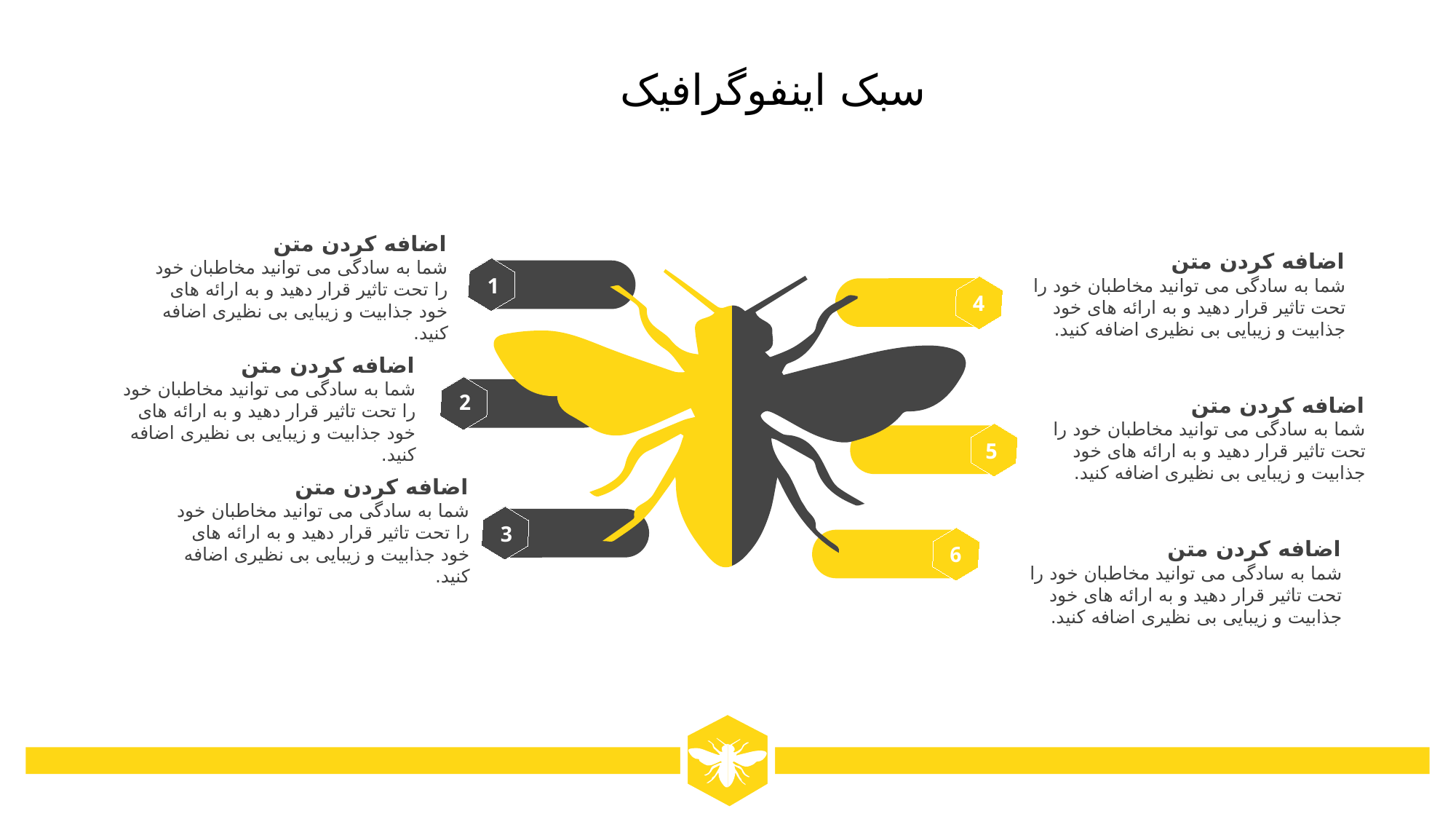

سبک اینفوگرافیک
اضافه کردن متن
شما به سادگی می توانید مخاطبان خود را تحت تاثیر قرار دهید و به ارائه های خود جذابیت و زیبایی بی نظیری اضافه کنید.
اضافه کردن متن
شما به سادگی می توانید مخاطبان خود را تحت تاثیر قرار دهید و به ارائه های خود جذابیت و زیبایی بی نظیری اضافه کنید.

1

4
اضافه کردن متن
شما به سادگی می توانید مخاطبان خود را تحت تاثیر قرار دهید و به ارائه های خود جذابیت و زیبایی بی نظیری اضافه کنید.

2
اضافه کردن متن
شما به سادگی می توانید مخاطبان خود را تحت تاثیر قرار دهید و به ارائه های خود جذابیت و زیبایی بی نظیری اضافه کنید.

5
اضافه کردن متن
شما به سادگی می توانید مخاطبان خود را تحت تاثیر قرار دهید و به ارائه های خود جذابیت و زیبایی بی نظیری اضافه کنید.

3

اضافه کردن متن
شما به سادگی می توانید مخاطبان خود را تحت تاثیر قرار دهید و به ارائه های خود جذابیت و زیبایی بی نظیری اضافه کنید.
6